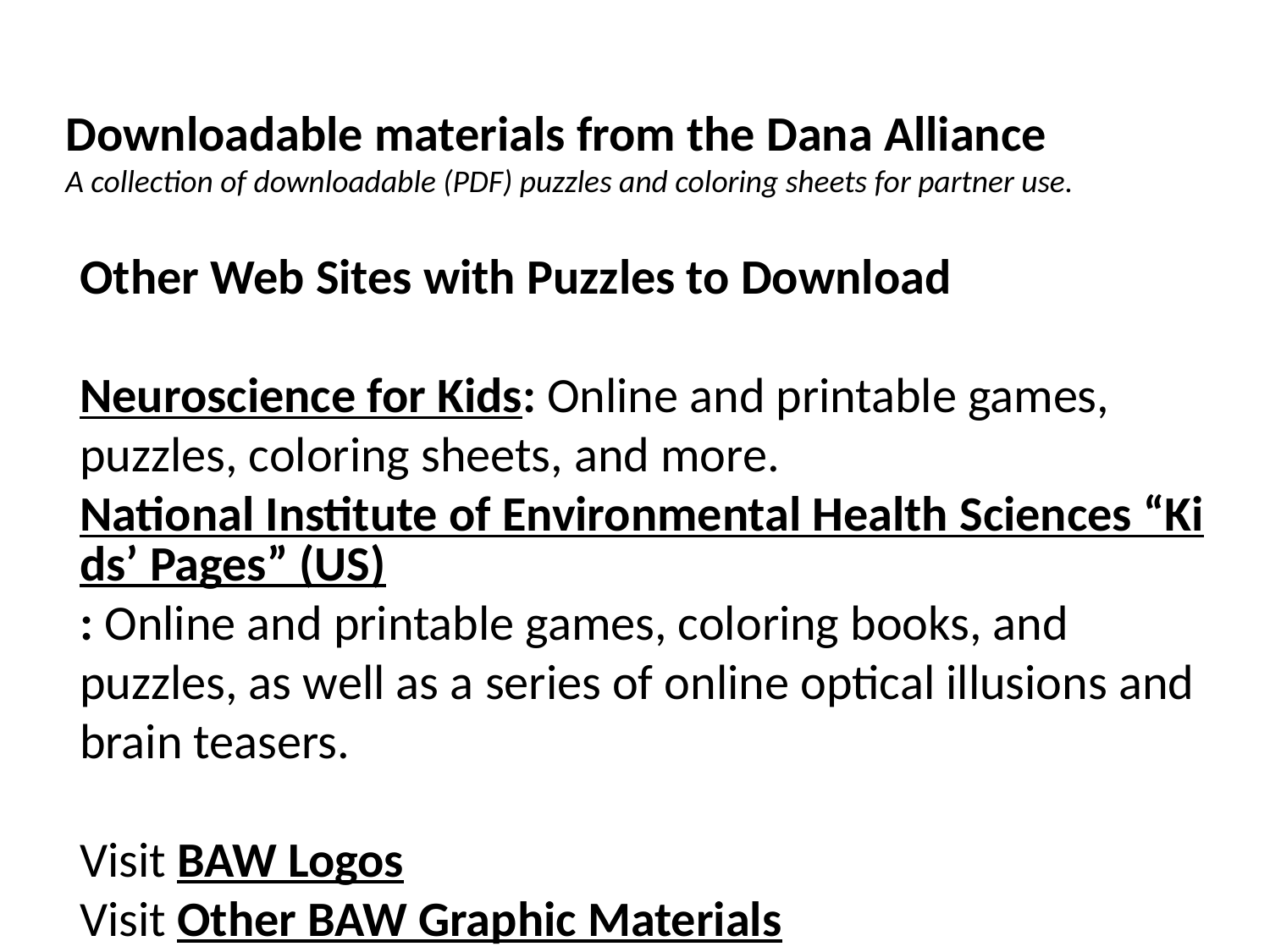

Downloadable materials from the Dana Alliance
A collection of downloadable (PDF) puzzles and coloring sheets for partner use.
Other Web Sites with Puzzles to Download
Neuroscience for Kids: Online and printable games, puzzles, coloring sheets, and more.
National Institute of Environmental Health Sciences “Kids’ Pages” (US): Online and printable games, coloring books, and puzzles, as well as a series of online optical illusions and brain teasers.
Visit BAW Logos
Visit Other BAW Graphic Materials